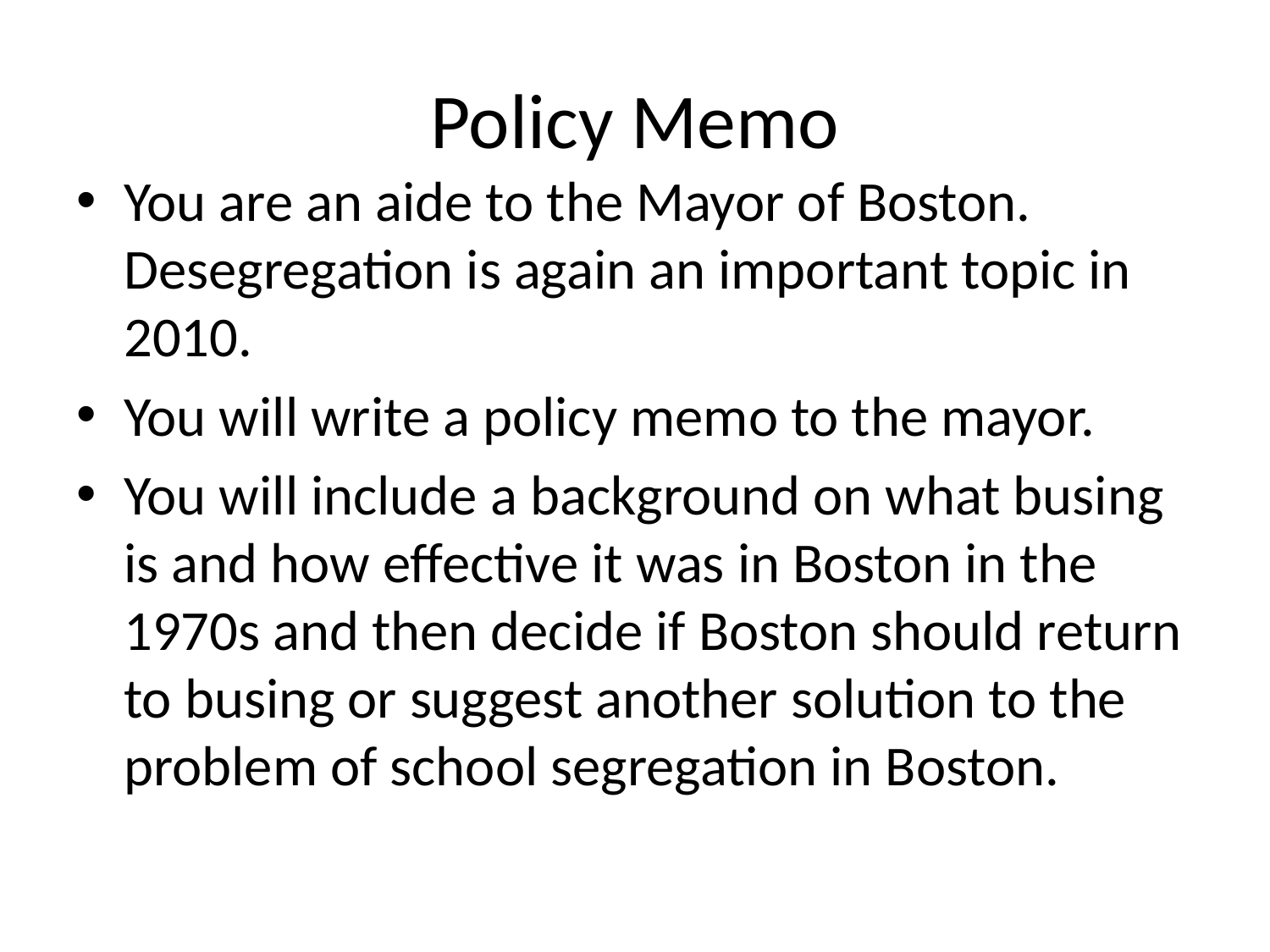

# Policy Memo
You are an aide to the Mayor of Boston. Desegregation is again an important topic in 2010.
You will write a policy memo to the mayor.
You will include a background on what busing is and how effective it was in Boston in the 1970s and then decide if Boston should return to busing or suggest another solution to the problem of school segregation in Boston.